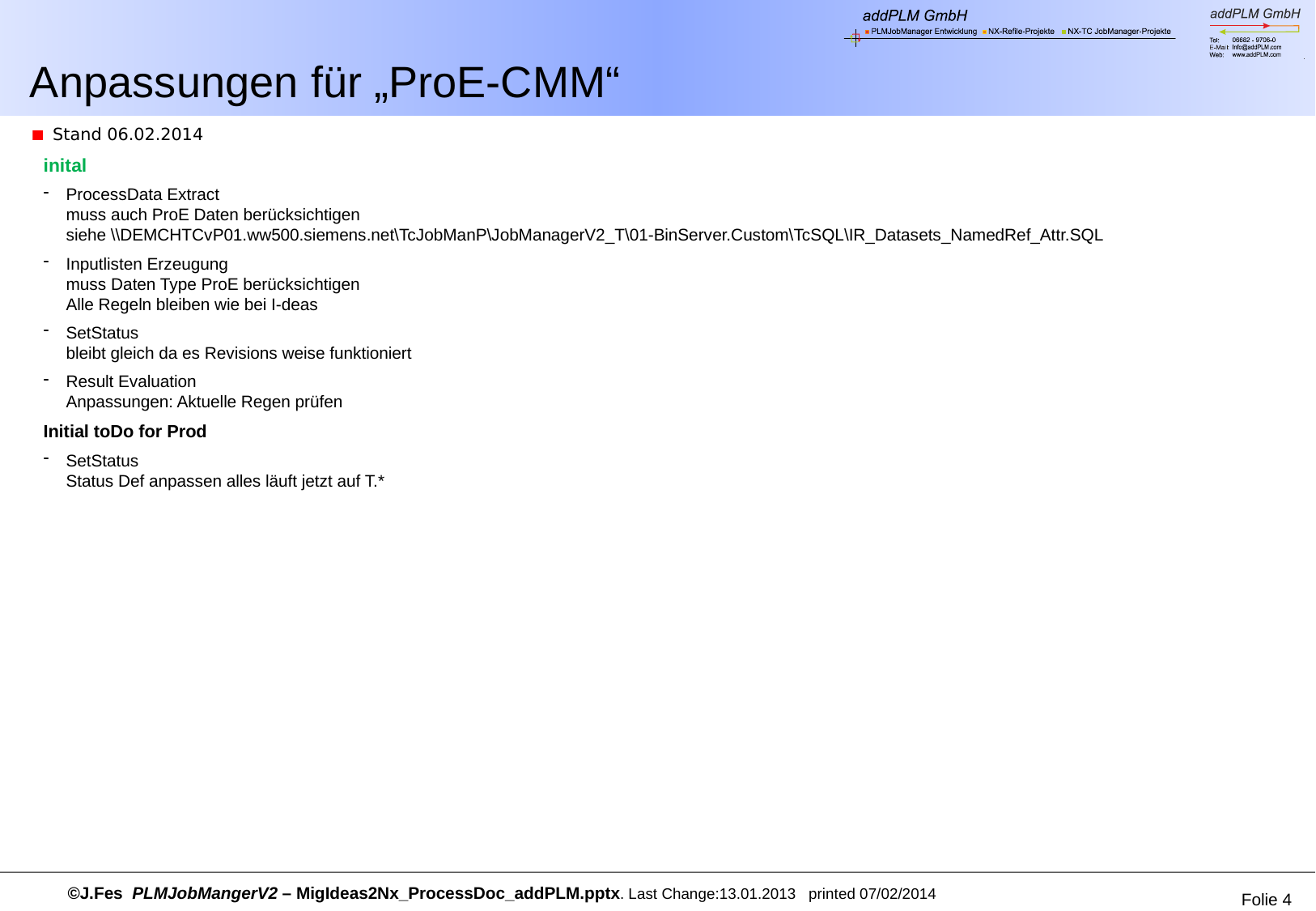

# Anpassungen für „ProE-CMM“
Stand 06.02.2014
inital
ProcessData Extract
muss auch ProE Daten berücksichtigen
siehe \\DEMCHTCvP01.ww500.siemens.net\TcJobManP\JobManagerV2_T\01-BinServer.Custom\TcSQL\IR_Datasets_NamedRef_Attr.SQL
Inputlisten Erzeugung
muss Daten Type ProE berücksichtigen
Alle Regeln bleiben wie bei I-deas
SetStatus
bleibt gleich da es Revisions weise funktioniert
Result Evaluation
Anpassungen: Aktuelle Regen prüfen
Initial toDo for Prod
SetStatus
Status Def anpassen alles läuft jetzt auf T.*

Folie 4